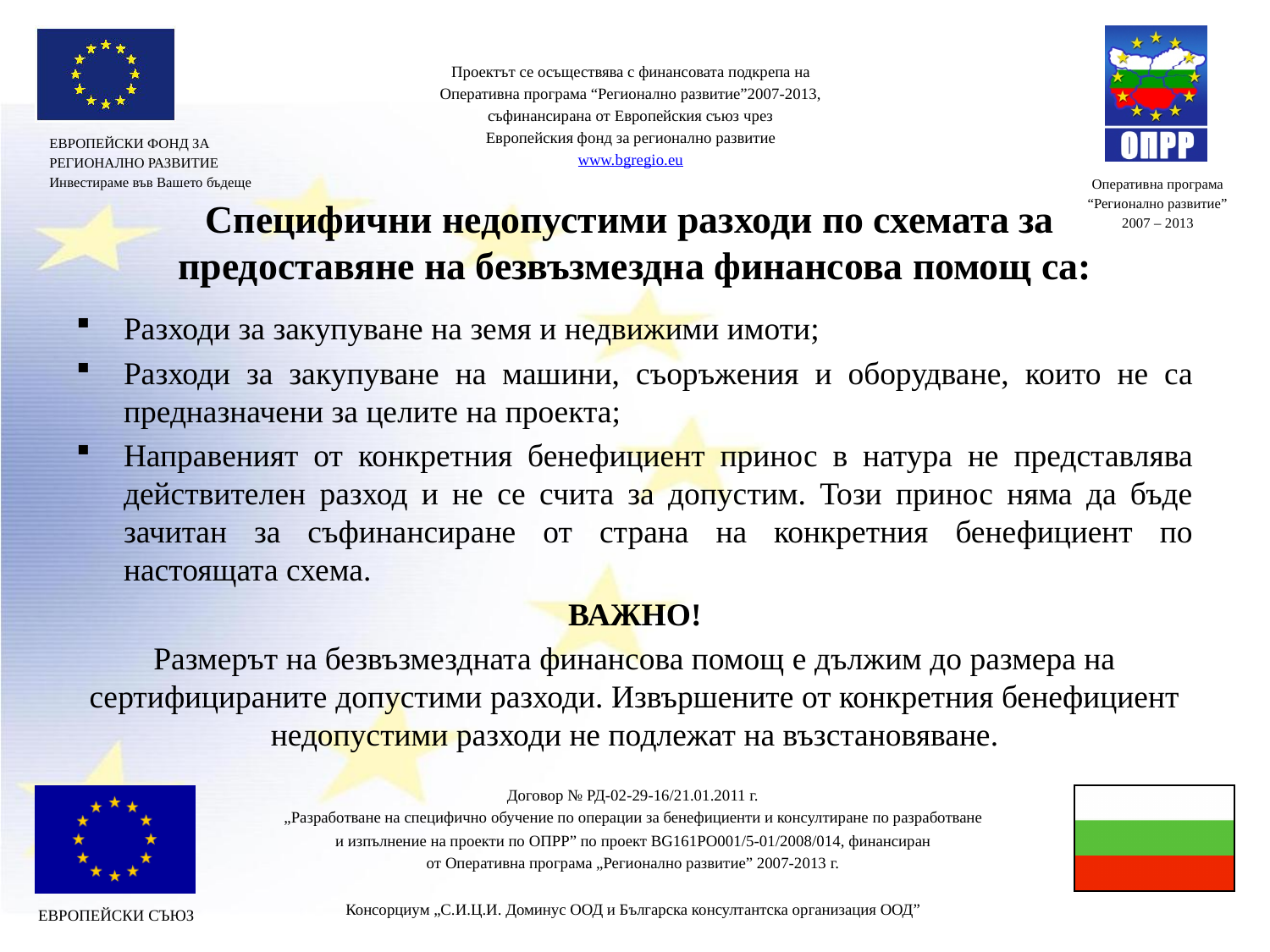

# Специфични недопустими разходи по схемата за предоставяне на безвъзмездна финансова помощ са:
Разходи за закупуване на земя и недвижими имоти;
Разходи за закупуване на машини, съоръжения и оборудване, които не са предназначени за целите на проекта;
Направеният от конкретния бенефициент принос в натура не представлява действителен разход и не се счита за допустим. Този принос няма да бъде зачитан за съфинансиране от страна на конкретния бенефициент по настоящата схема.
ВАЖНО!
Размерът на безвъзмездната финансова помощ е дължим до размера на сертифицираните допустими разходи. Извършените от конкретния бенефициент недопустими разходи не подлежат на възстановяване.